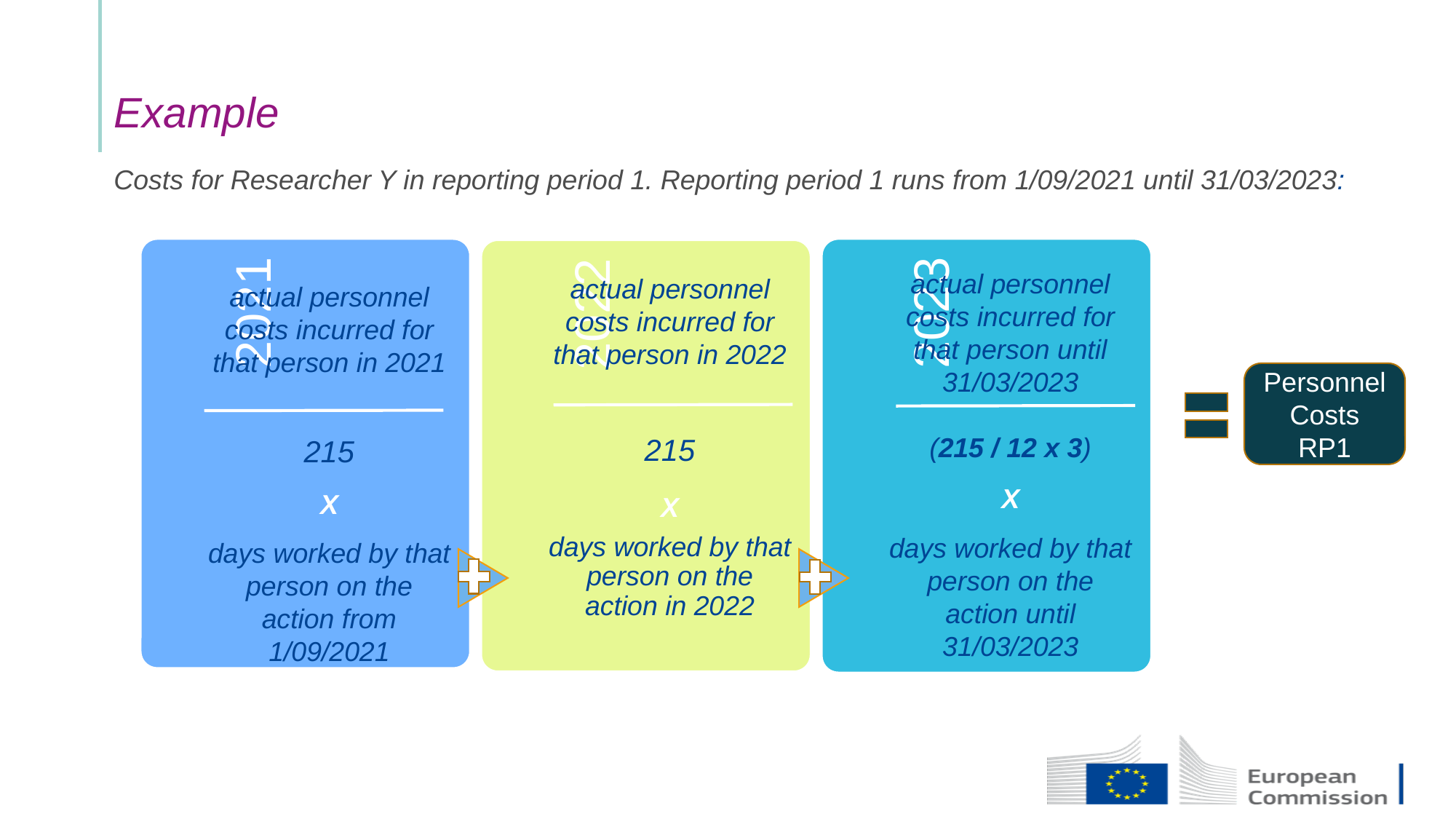

# Example
2021

actual personnel costs incurred for that person in 2021

215

X

days worked by that person on the action from 1/09/2021
2022

actual personnel costs incurred for that person in 2022

215

X
days worked by that person on the action in 2022
2023

actual personnel costs incurred for that person until 31/03/2023

(215 / 12 x 3)

X

days worked by that person on the action until 31/03/2023

Costs for Researcher Y in reporting period 1. Reporting period 1 runs from 1/09/2021 until 31/03/2023:
Personnel Costs RP1